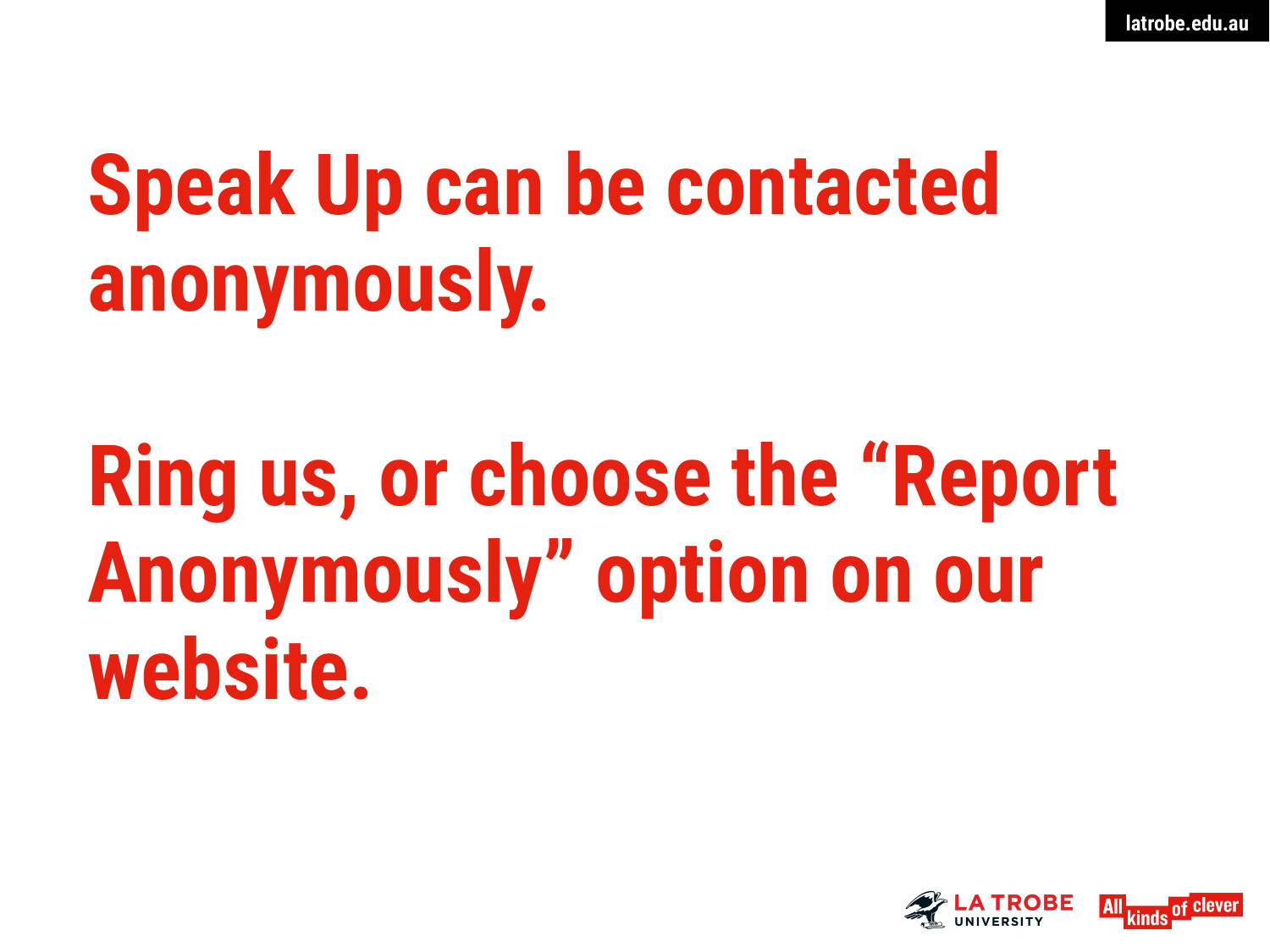

# Speak Up can be contacted anonymously. Ring us, or choose the “Report Anonymously” option on our website.